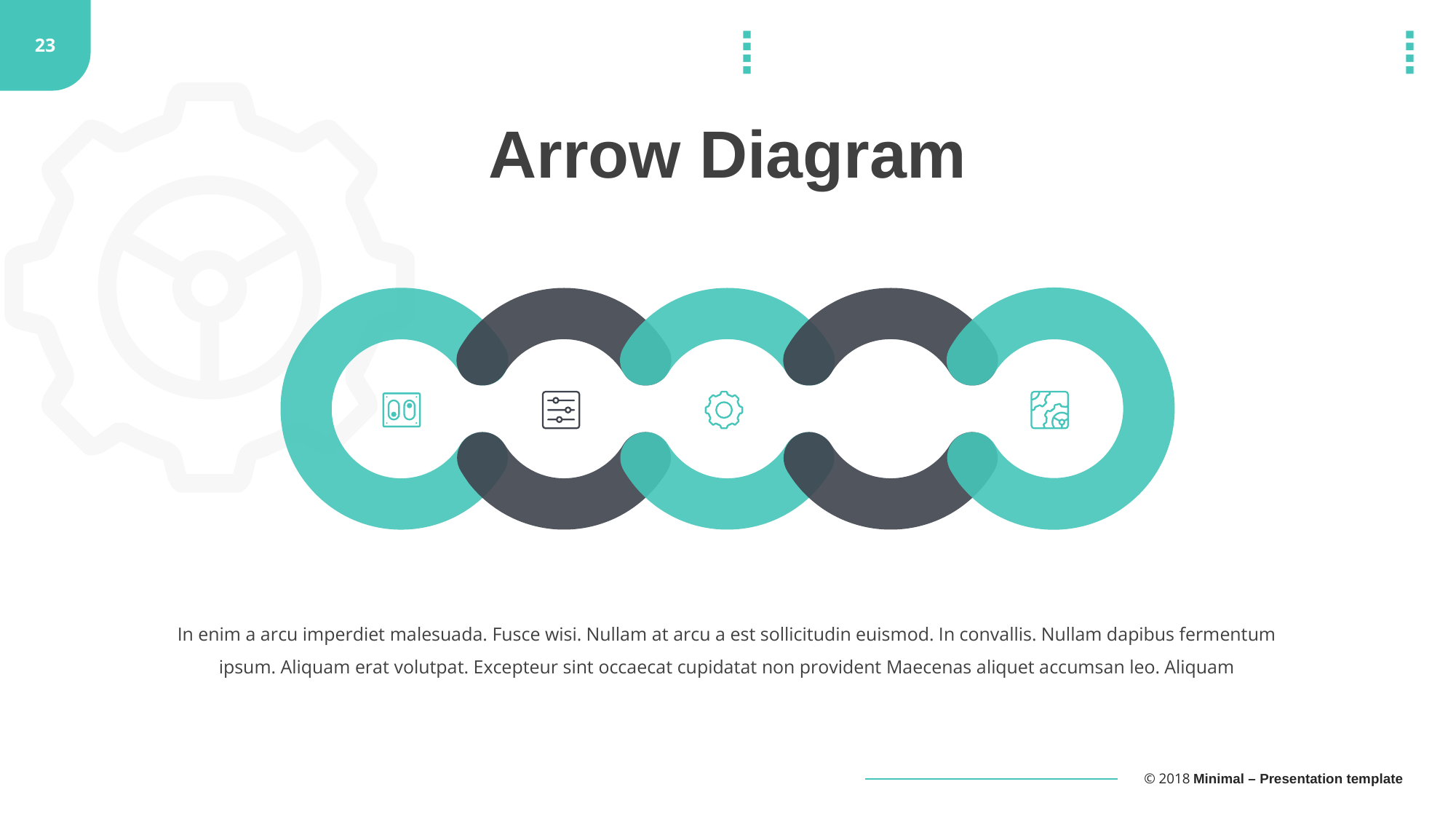

Arrow Diagram

In enim a arcu imperdiet malesuada. Fusce wisi. Nullam at arcu a est sollicitudin euismod. In convallis. Nullam dapibus fermentum ipsum. Aliquam erat volutpat. Excepteur sint occaecat cupidatat non provident Maecenas aliquet accumsan leo. Aliquam